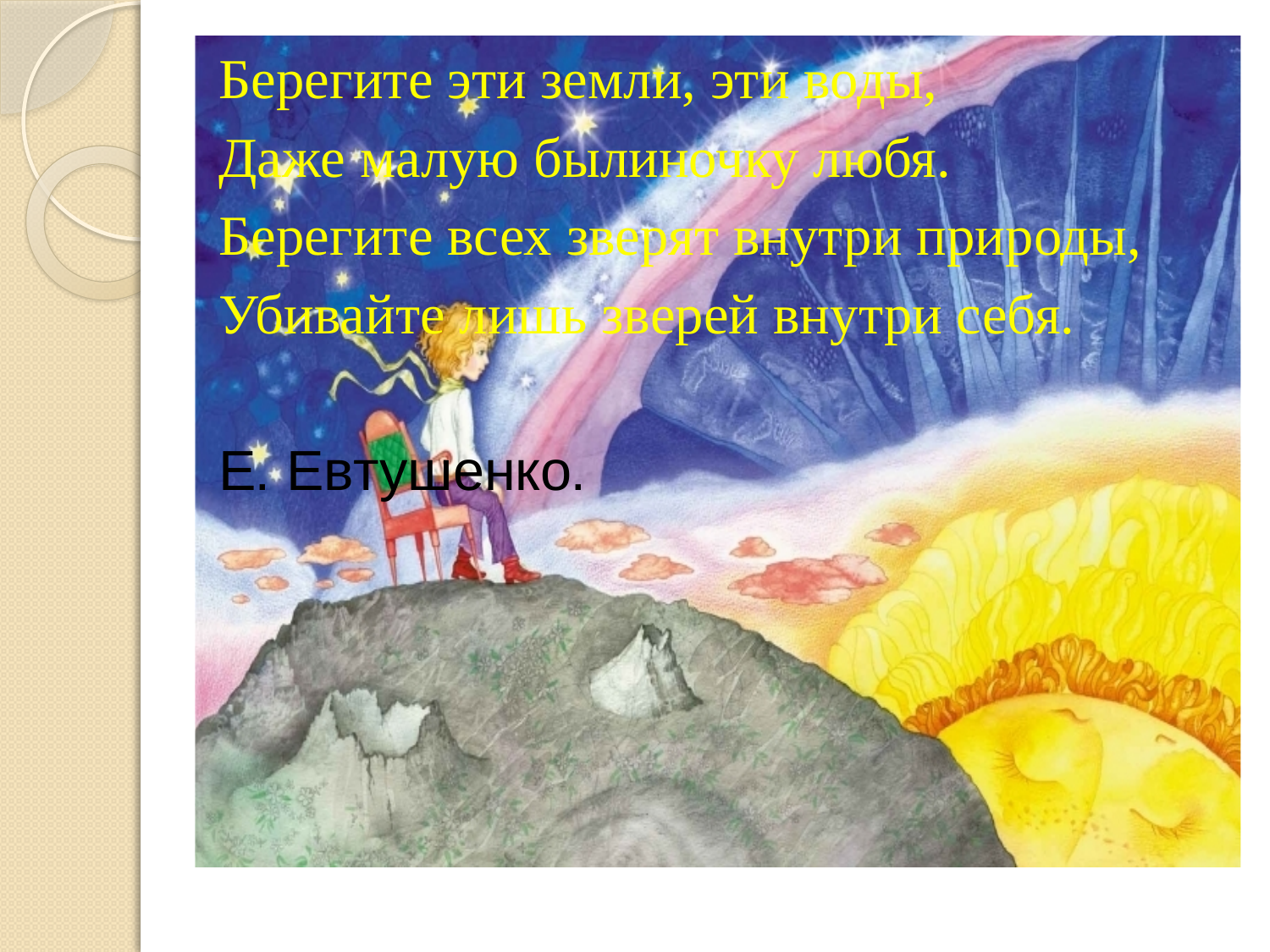

Берегите эти земли, эти воды,
Даже малую былиночку любя.
Берегите всех зверят внутри природы,
Убивайте лишь зверей внутри себя.

Е. Евтушенко.

#